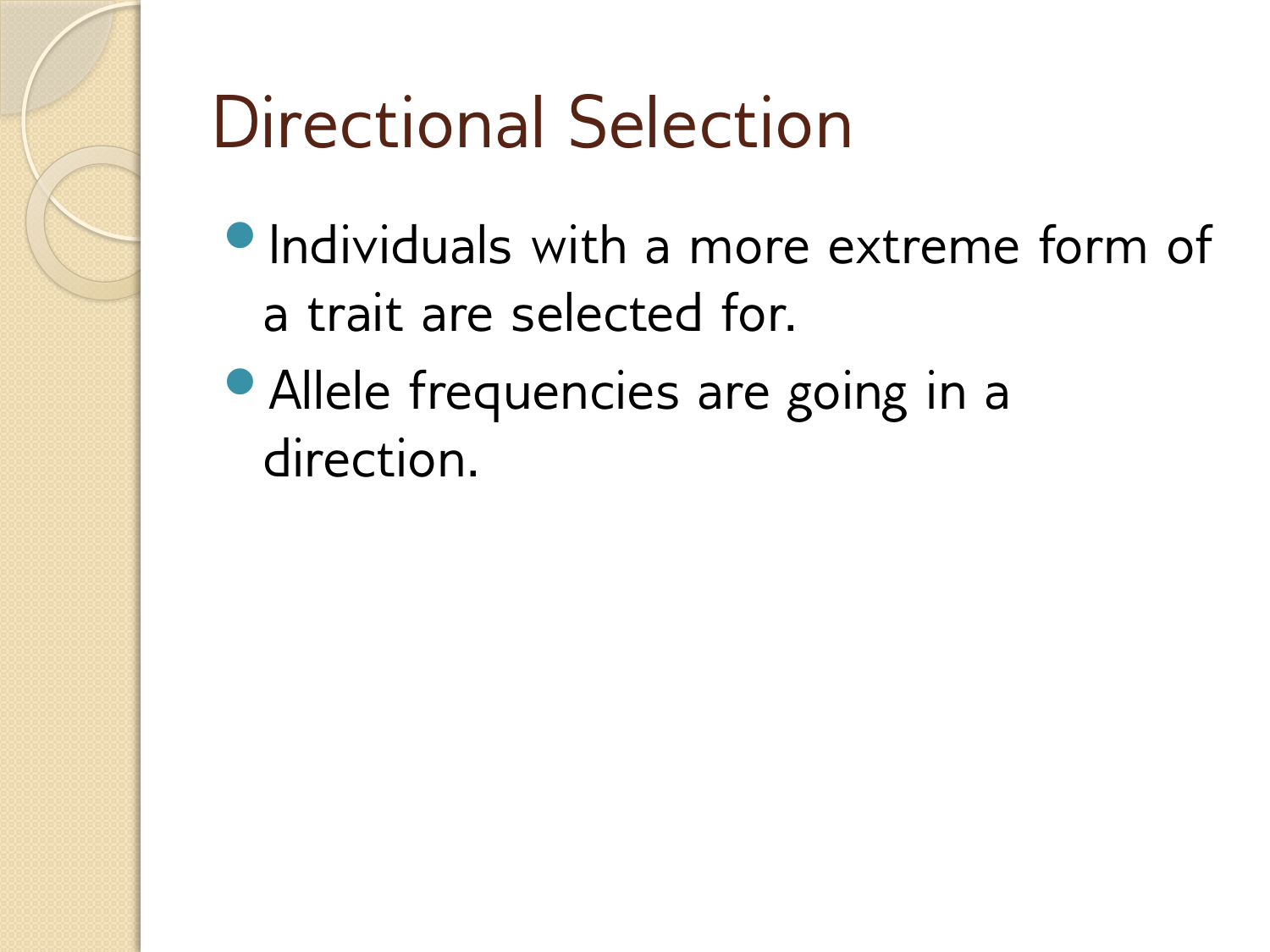

# Directional Selection
Individuals with a more extreme form of a trait are selected for.
Allele frequencies are going in a direction.